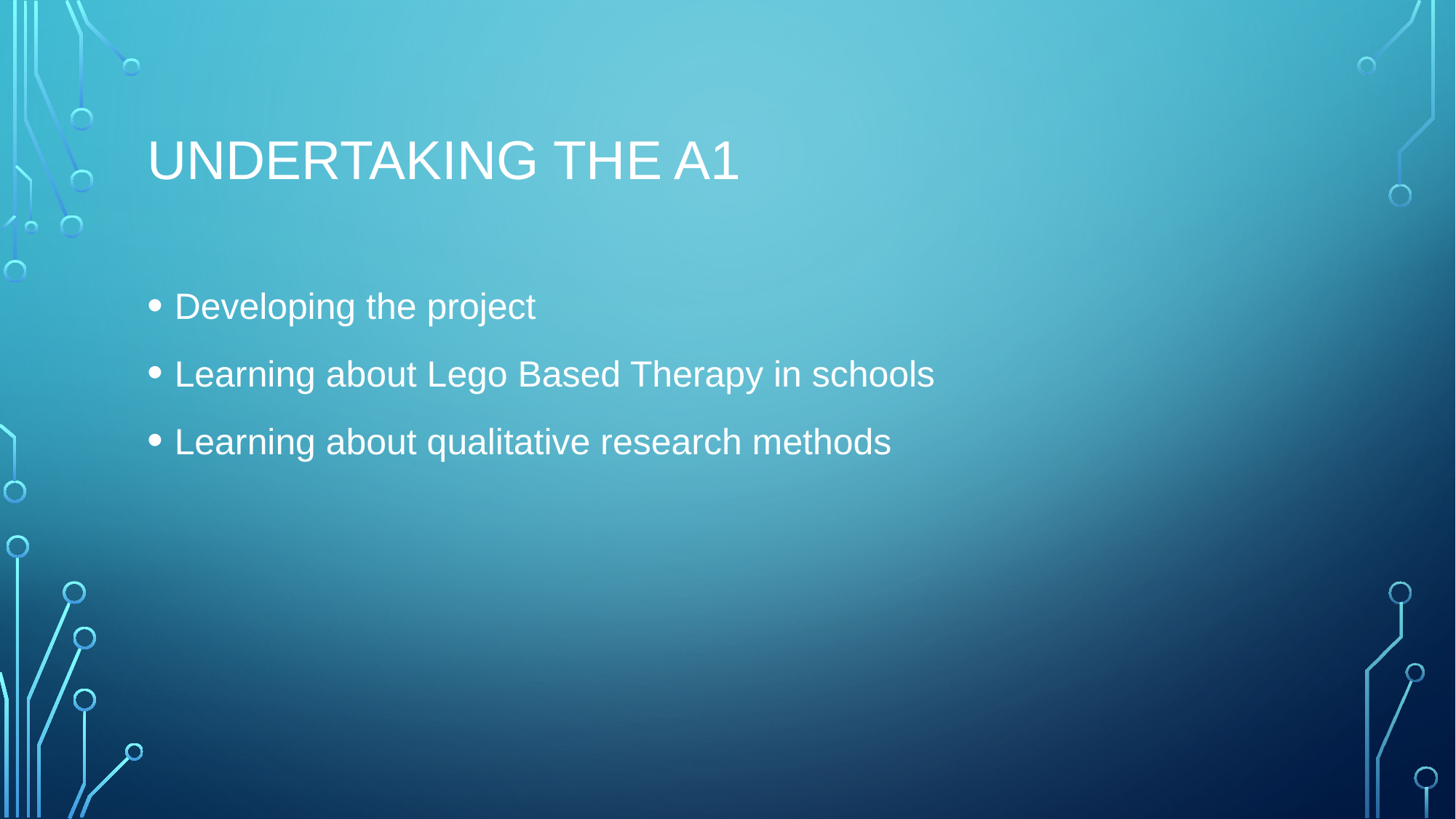

# Undertaking the a1
Developing the project
Learning about Lego Based Therapy in schools
Learning about qualitative research methods